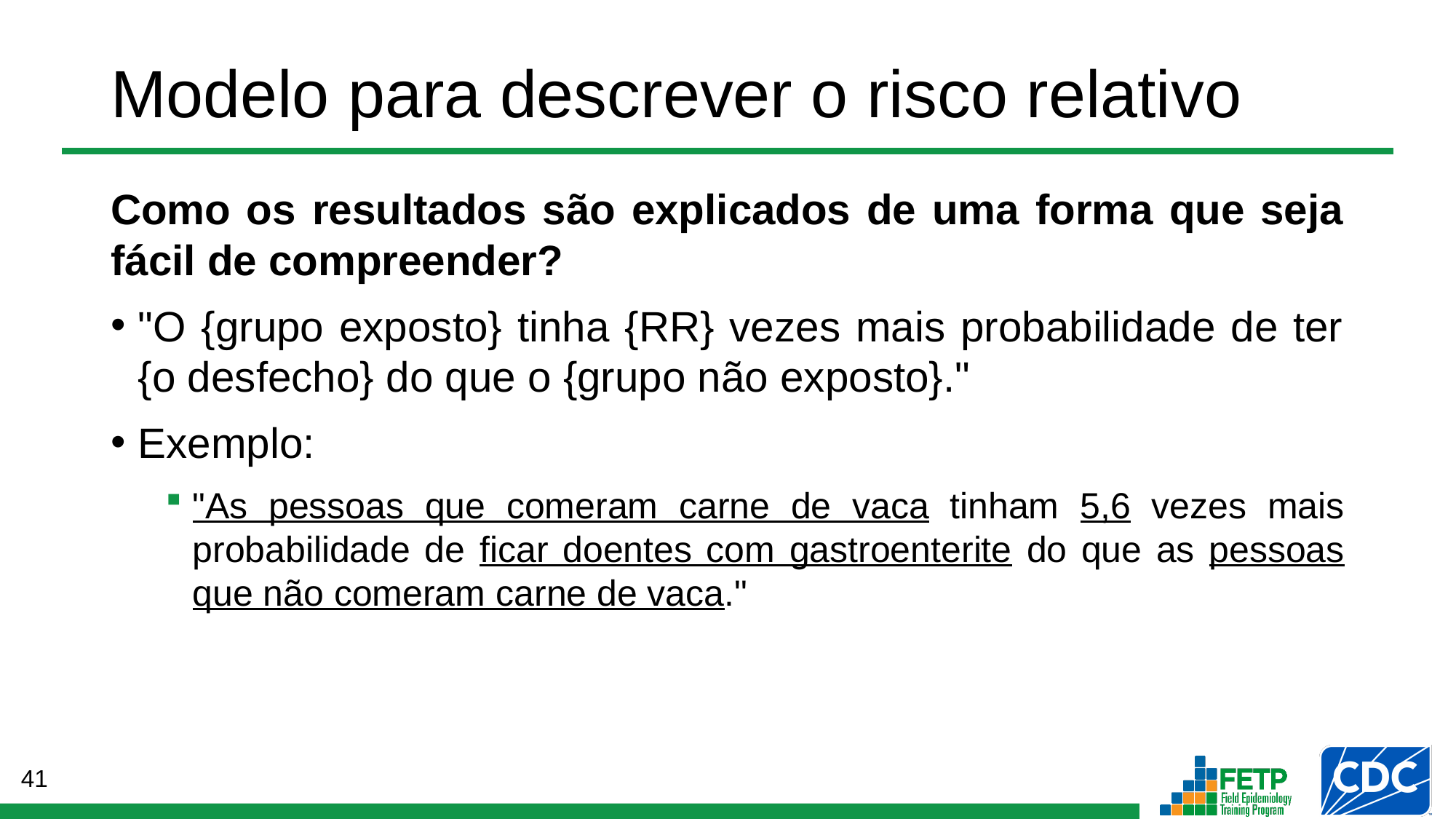

# Modelo para descrever o risco relativo
Como os resultados são explicados de uma forma que seja fácil de compreender?
"O {grupo exposto} tinha {RR} vezes mais probabilidade de ter {o desfecho} do que o {grupo não exposto}."
Exemplo:
"As pessoas que comeram carne de vaca tinham 5,6 vezes mais probabilidade de ficar doentes com gastroenterite do que as pessoas que não comeram carne de vaca."